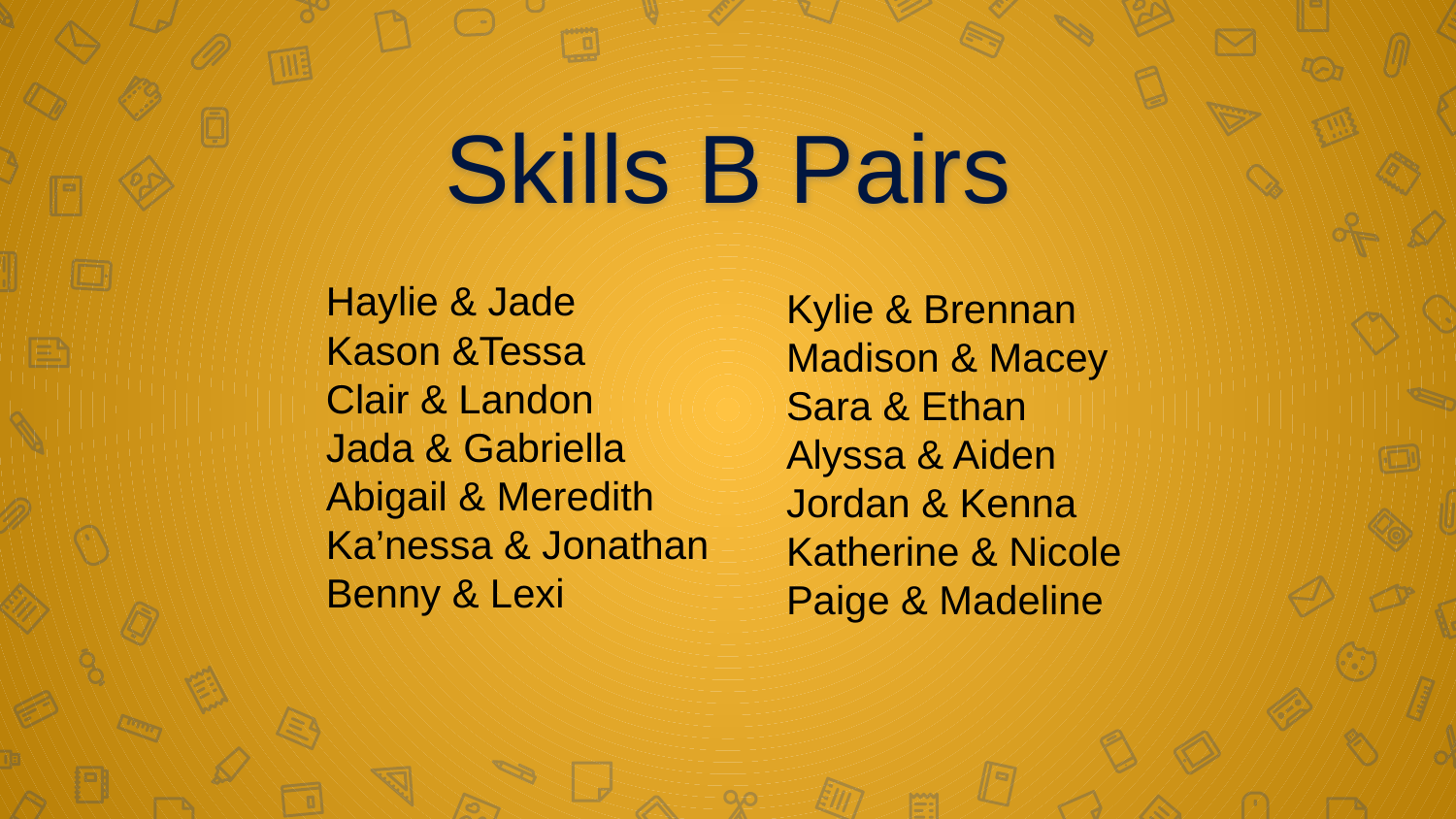

# Skills B Pairs
Haylie & Jade
Kason &Tessa
Clair & Landon
Jada & Gabriella
Abigail & Meredith
Ka’nessa & Jonathan
Benny & Lexi
Kylie & Brennan
Madison & Macey
Sara & Ethan
Alyssa & Aiden
Jordan & Kenna
Katherine & Nicole
Paige & Madeline